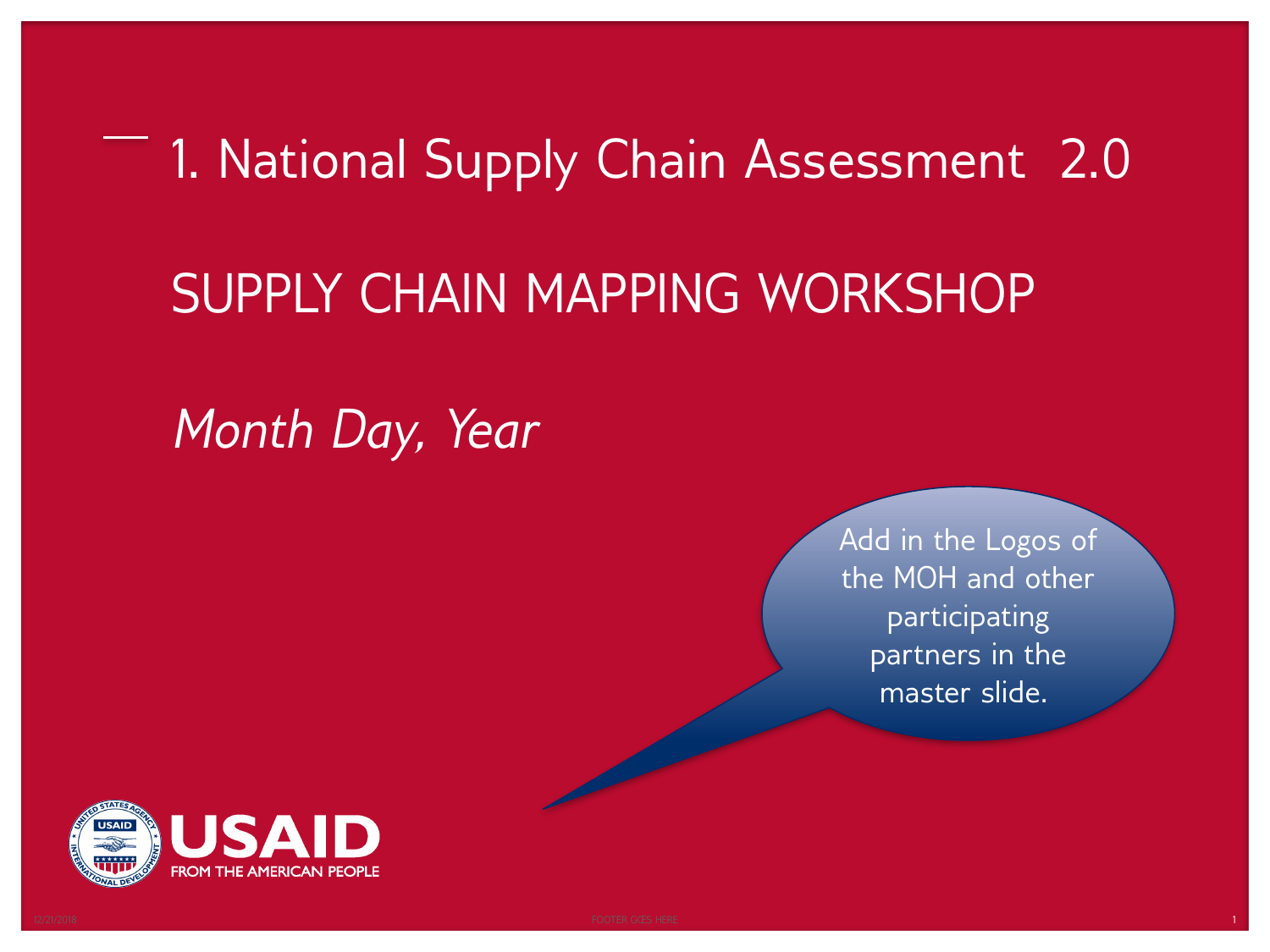

# 1. National Supply Chain Assessment  2.0 SUPPLY CHAIN MAPPING WORKSHOP Month Day, Year
Add in the Logos of the MOH and other participating partners in the master slide.
12/21/2018
FOOTER GOES HERE
1